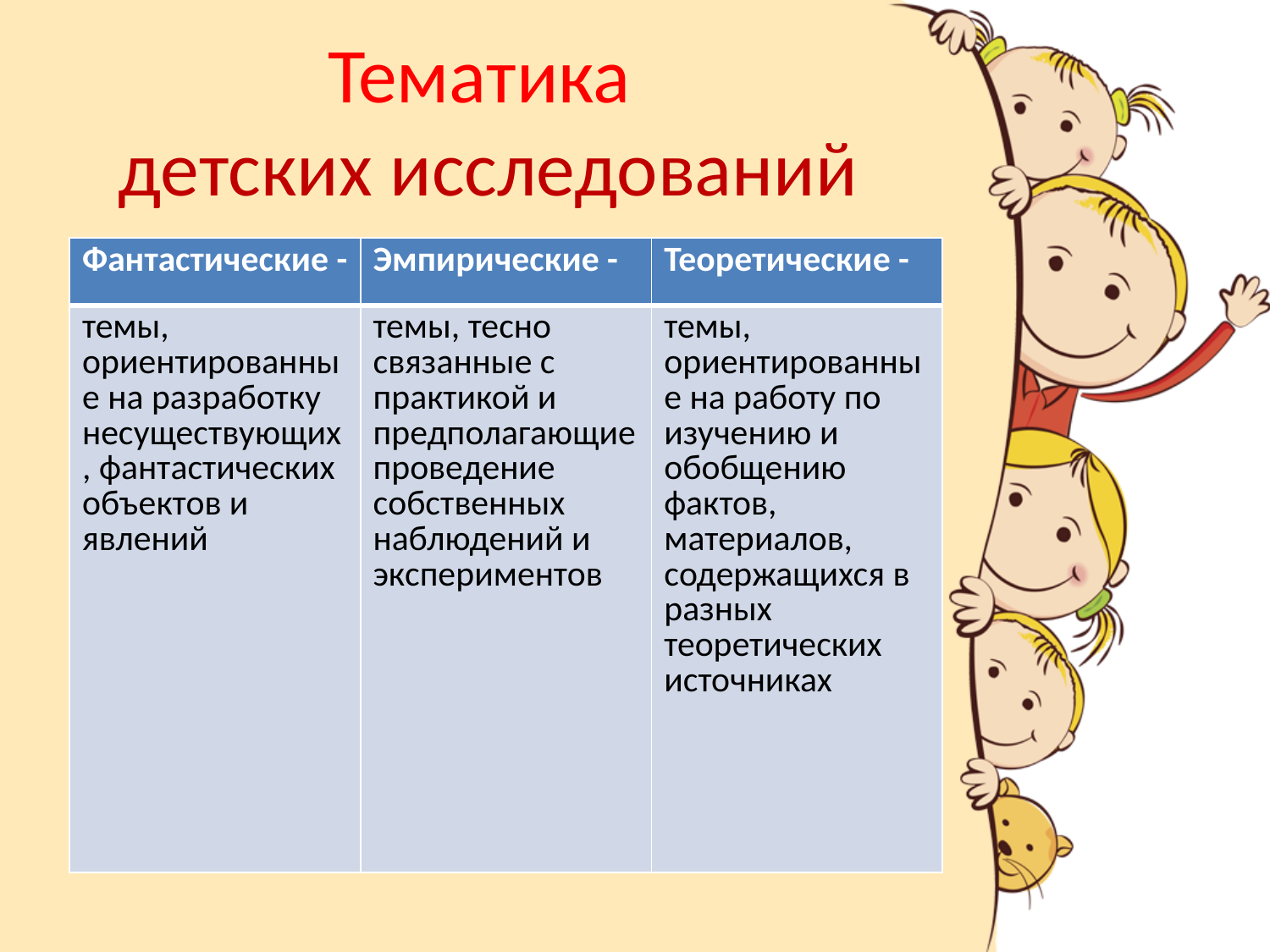

# Тематика детских исследований
| Фантастические - | Эмпирические - | Теоретические - |
| --- | --- | --- |
| темы, ориентированные на разработку несуществующих, фантастических объектов и явлений | темы, тесно связанные с практикой и предполагающие проведение собственных наблюдений и экспериментов | темы, ориентированные на работу по изучению и обобщению фактов, материалов, содержащихся в разных теоретических источниках |